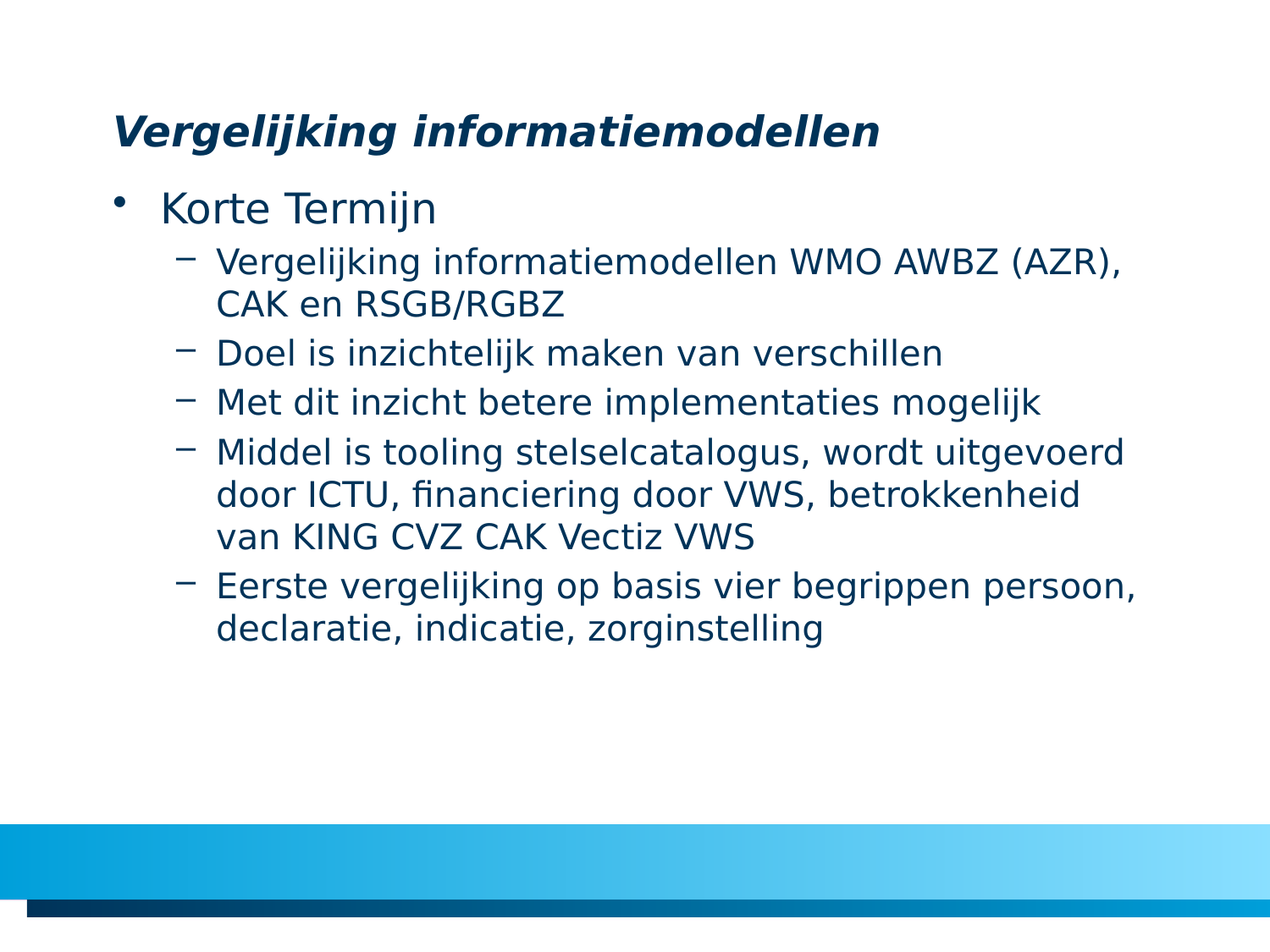

# Vergelijking informatiemodellen
Korte Termijn
Vergelijking informatiemodellen WMO AWBZ (AZR), CAK en RSGB/RGBZ
Doel is inzichtelijk maken van verschillen
Met dit inzicht betere implementaties mogelijk
Middel is tooling stelselcatalogus, wordt uitgevoerd door ICTU, financiering door VWS, betrokkenheid van KING CVZ CAK Vectiz VWS
Eerste vergelijking op basis vier begrippen persoon, declaratie, indicatie, zorginstelling